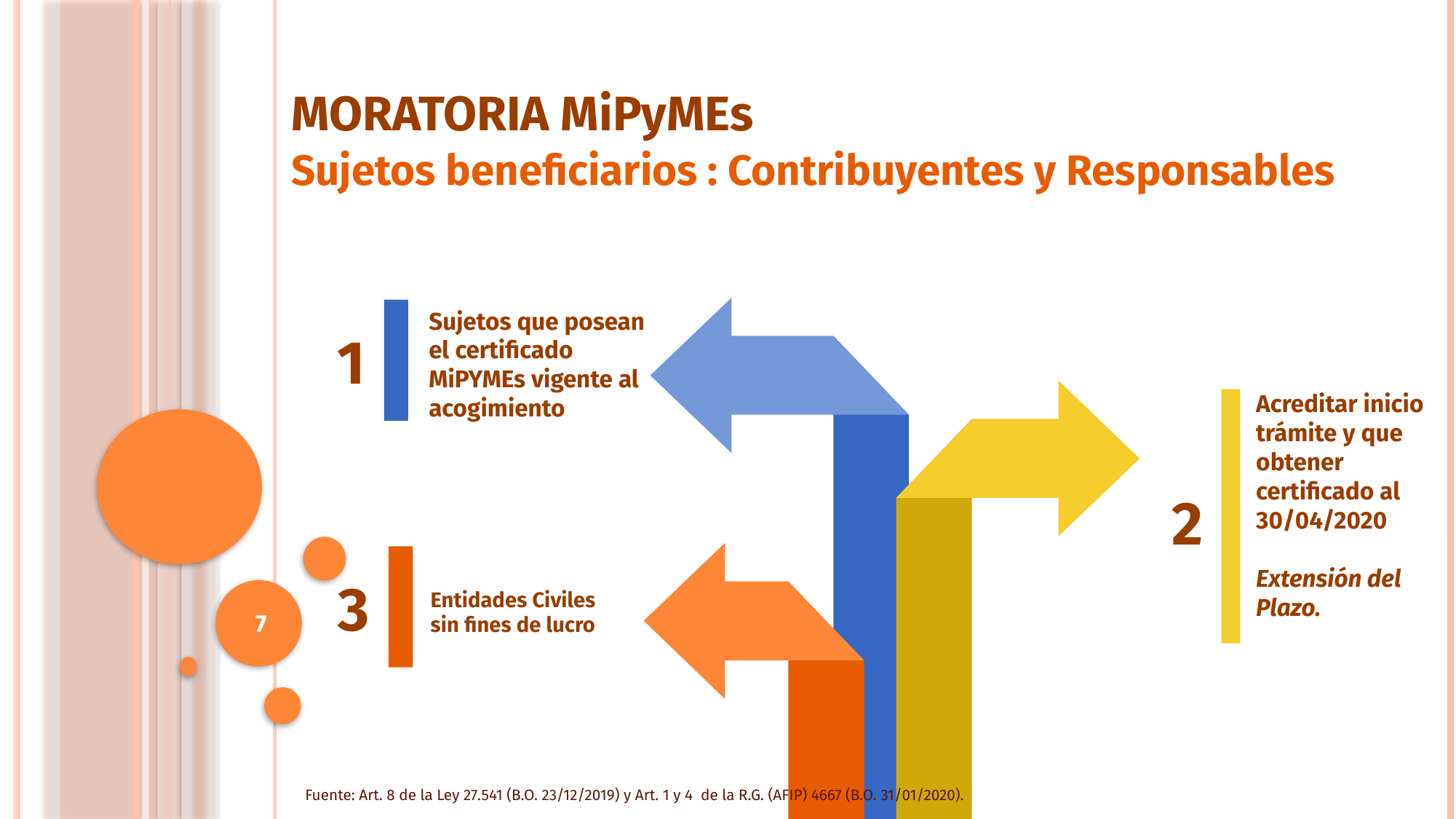

MORATORIA MiPyMEs
Sujetos beneficiarios : Contribuyentes y Responsables

1
Sujetos que posean el certificado MiPYMEs vigente al acogimiento

Acreditar inicio trámite y que obtener certificado al 30/04/2020

Extensión del Plazo.

2

3
Entidades Civiles sin fines de lucro

7
Fuente: Art. 8 de la Ley 27.541 (B.O. 23/12/2019) y Art. 1 y 4  de la R.G. (AFIP) 4667 (B.O. 31/01/2020).